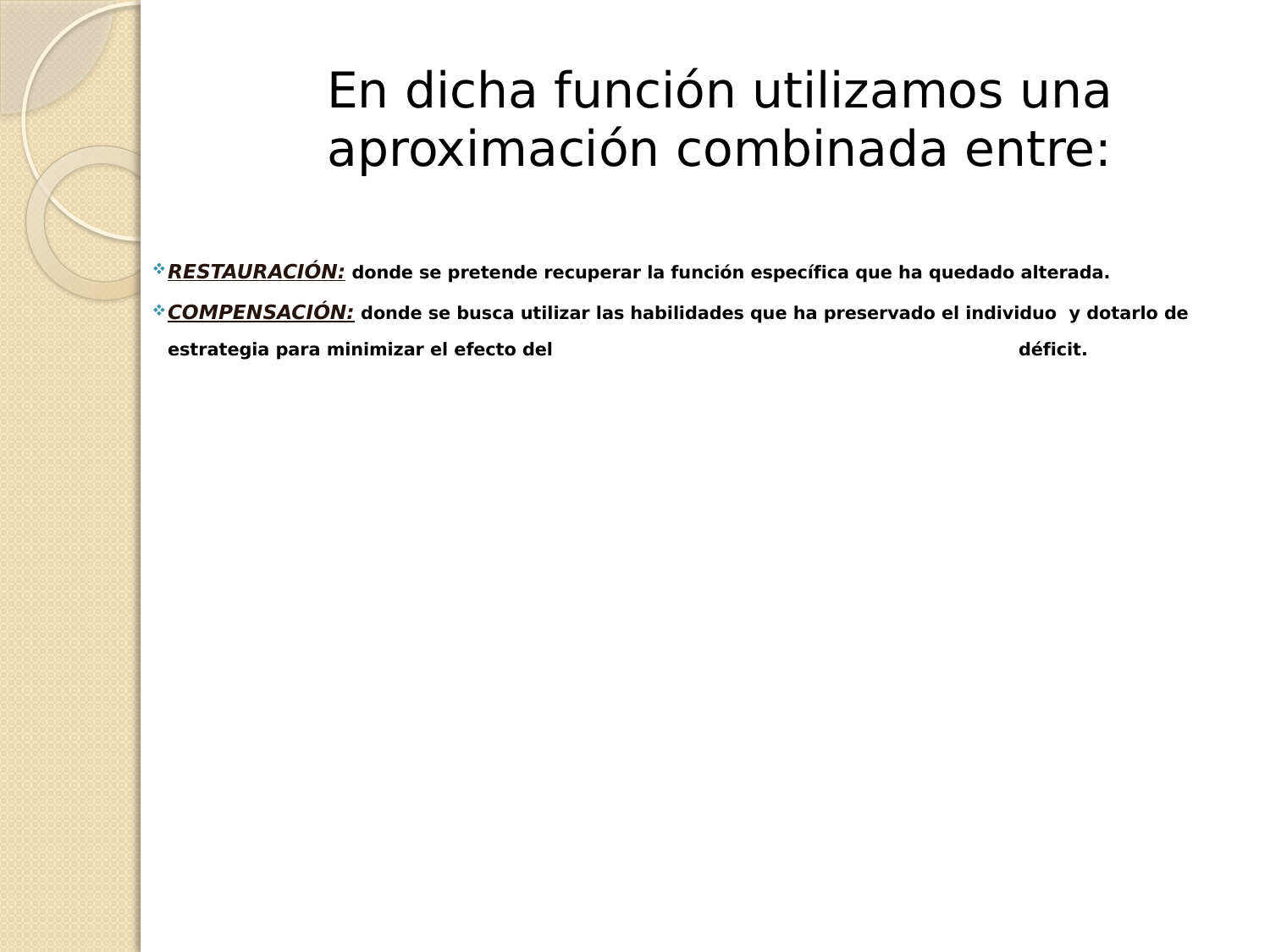

# En dicha función utilizamos una aproximación combinada entre:
RESTAURACIÓN: donde se pretende recuperar la función específica que ha quedado alterada.
COMPENSACIÓN: donde se busca utilizar las habilidades que ha preservado el individuo  y dotarlo de estrategia para minimizar el efecto del                                                                          			déficit.